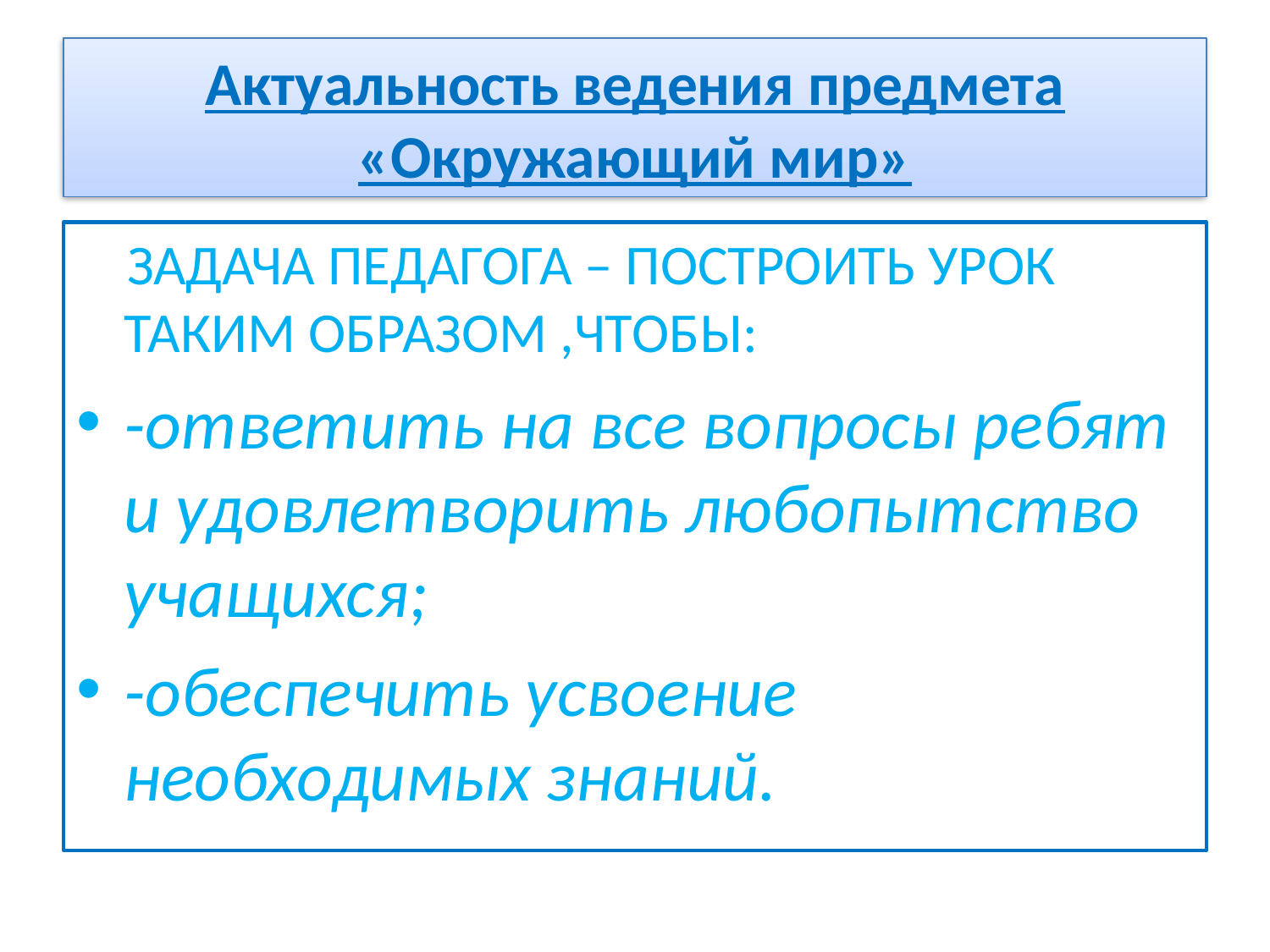

# Актуальность ведения предмета «Окружающий мир»
    ЗАДАЧА ПЕДАГОГА – ПОСТРОИТЬ УРОК ТАКИМ ОБРАЗОМ ,ЧТОБЫ:
-ответить на все вопросы ребят и удовлетворить любопытство учащихся;
-обеспечить усвоение необходимых знаний.